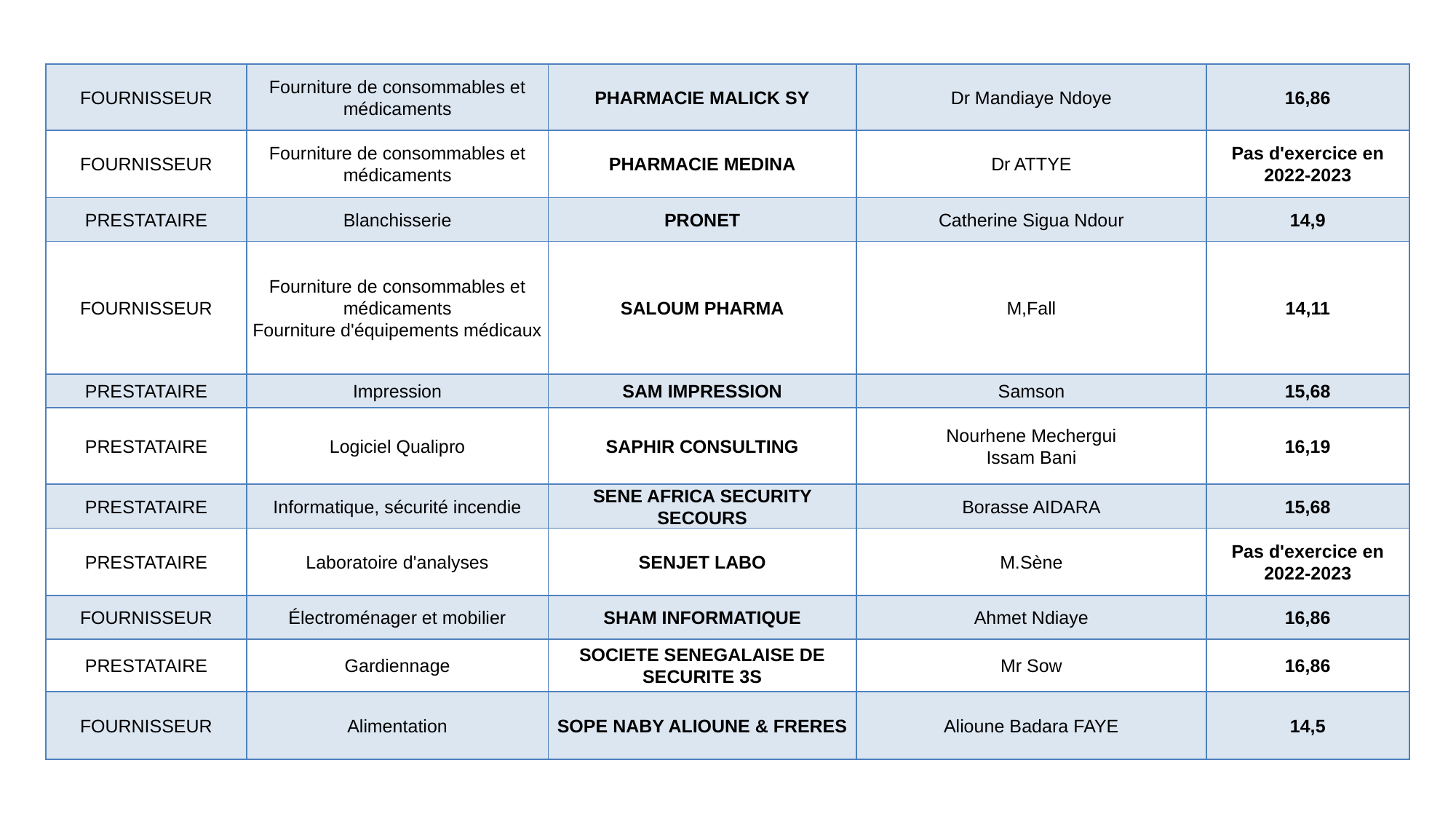

| FOURNISSEUR | Fourniture de consommables et médicaments | PHARMACIE MALICK SY | Dr Mandiaye Ndoye | 16,86 |
| --- | --- | --- | --- | --- |
| FOURNISSEUR | Fourniture de consommables et médicaments | PHARMACIE MEDINA | Dr ATTYE | Pas d'exercice en 2022-2023 |
| PRESTATAIRE | Blanchisserie | PRONET | Catherine Sigua Ndour | 14,9 |
| FOURNISSEUR | Fourniture de consommables et médicaments Fourniture d'équipements médicaux | SALOUM PHARMA | M,Fall | 14,11 |
| PRESTATAIRE | Impression | SAM IMPRESSION | Samson | 15,68 |
| PRESTATAIRE | Logiciel Qualipro | SAPHIR CONSULTING | Nourhene Mechergui Issam Bani | 16,19 |
| PRESTATAIRE | Informatique, sécurité incendie | SENE AFRICA SECURITY SECOURS | Borasse AIDARA | 15,68 |
| PRESTATAIRE | Laboratoire d'analyses | SENJET LABO | M.Sène | Pas d'exercice en 2022-2023 |
| FOURNISSEUR | Électroménager et mobilier | SHAM INFORMATIQUE | Ahmet Ndiaye | 16,86 |
| PRESTATAIRE | Gardiennage | SOCIETE SENEGALAISE DE SECURITE 3S | Mr Sow | 16,86 |
| FOURNISSEUR | Alimentation | SOPE NABY ALIOUNE & FRERES | Alioune Badara FAYE | 14,5 |